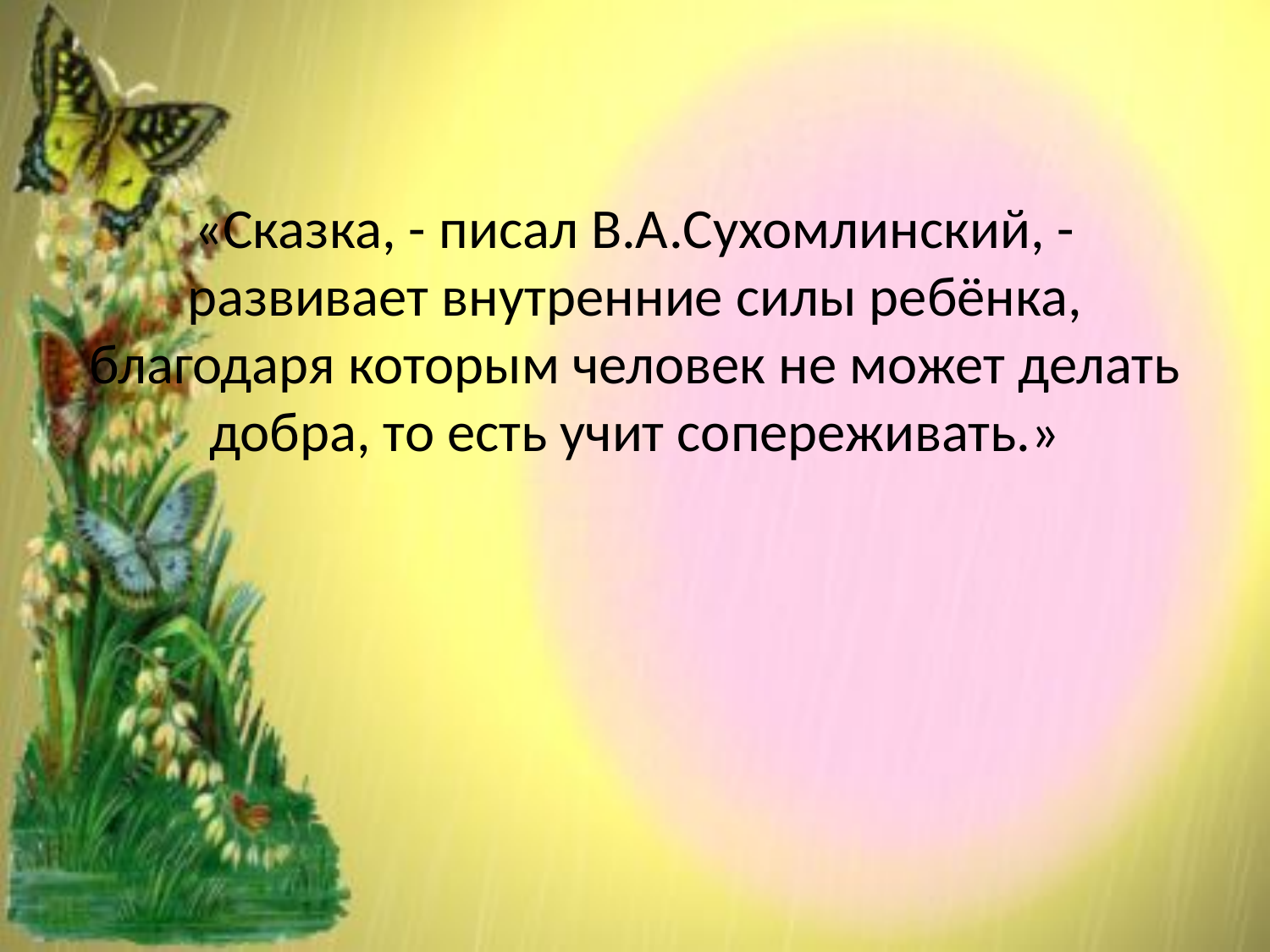

# «Сказка, - писал В.А.Сухомлинский, - развивает внутренние силы ребёнка, благодаря которым человек не может делать добра, то есть учит сопереживать.»